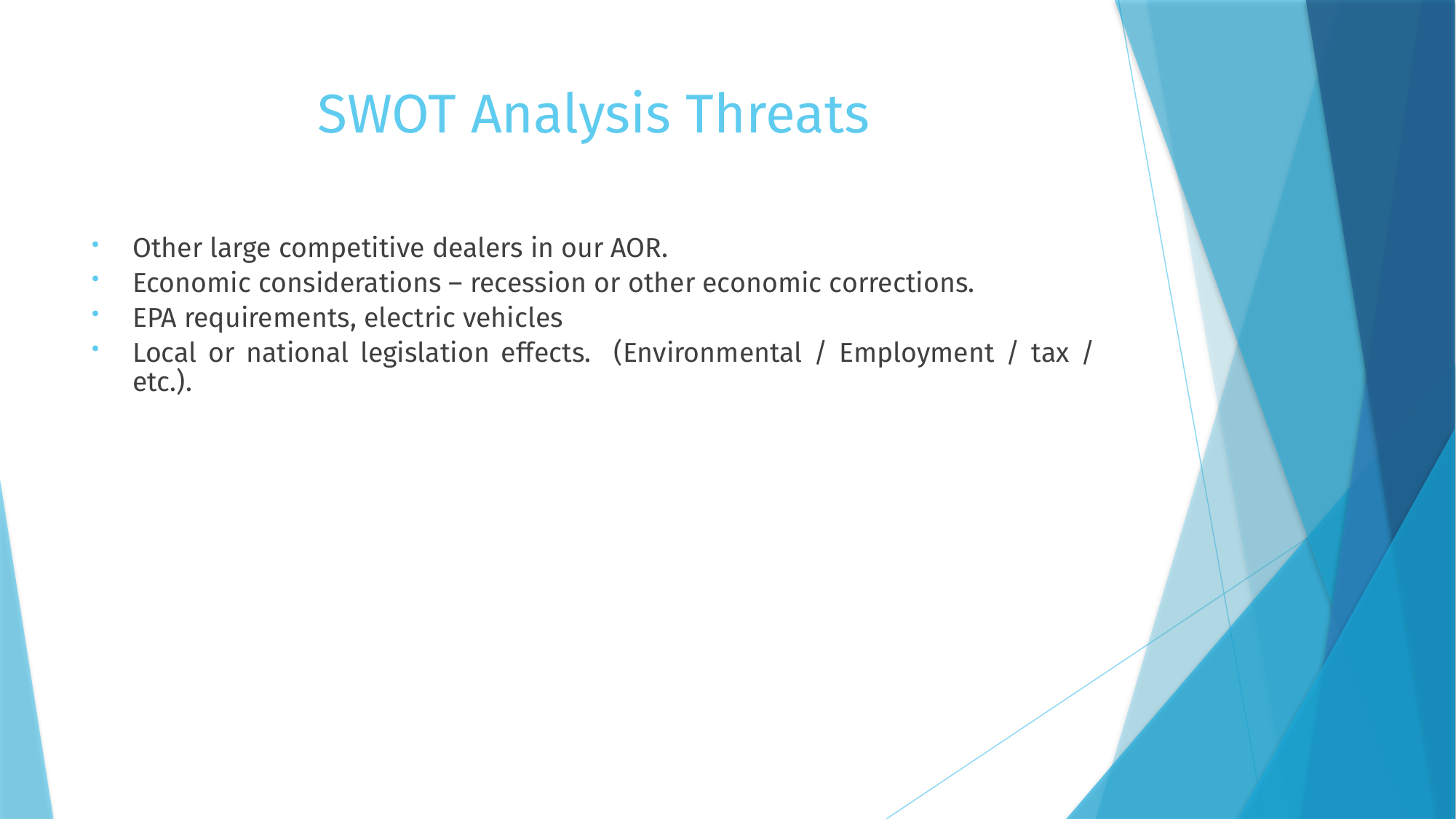

# SWOT Analysis Threats

Other large competitive dealers in our AOR.
Economic considerations – recession or other economic corrections.
EPA requirements, electric vehicles
Local or national legislation effects.  (Environmental / Employment / tax / etc.).